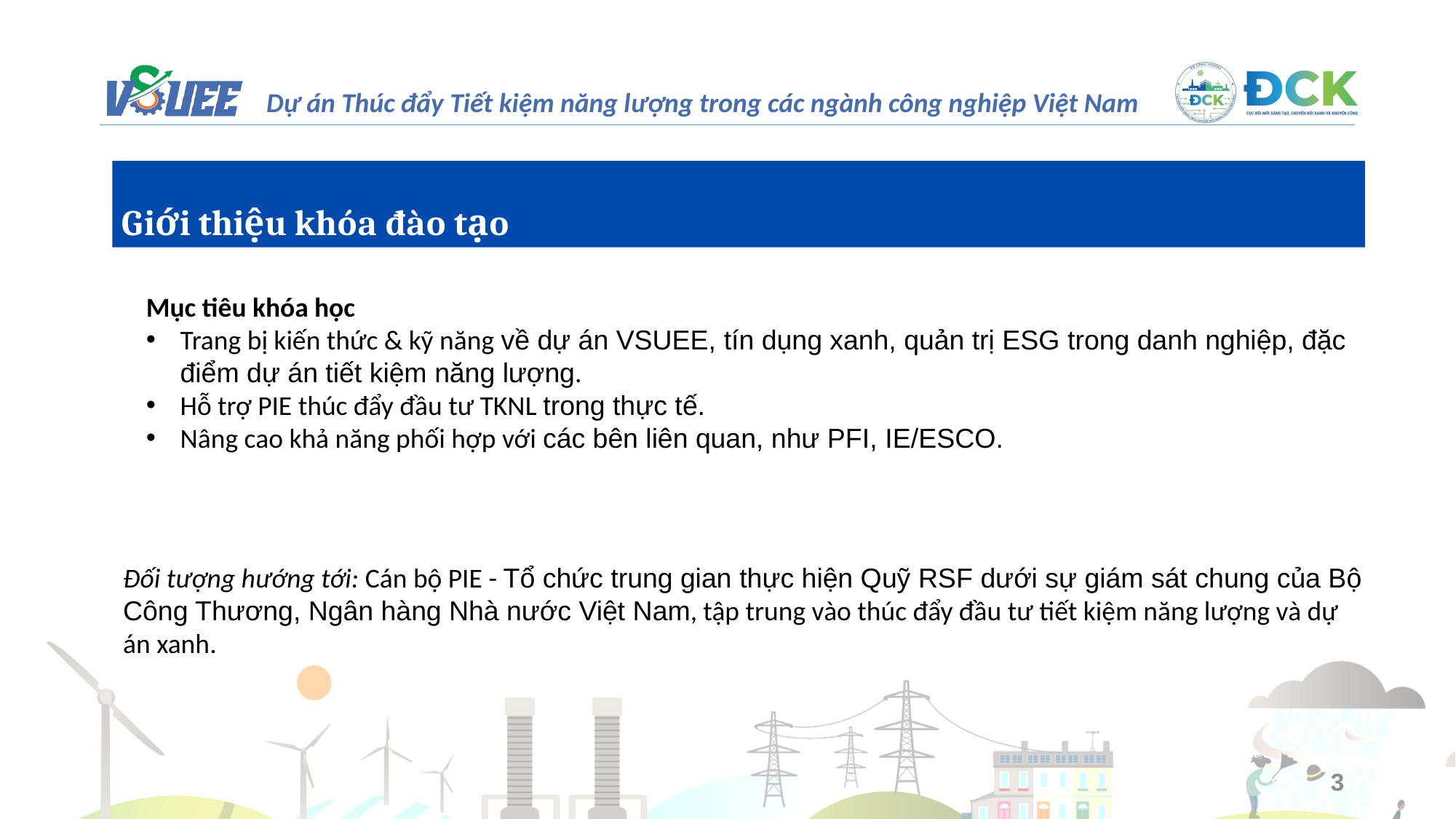

Giới thiệu khóa đào tạo

Mục tiêu khóa học
Trang bị kiến thức & kỹ năng về dự án VSUEE, tín dụng xanh, quản trị ESG trong danh nghiệp, đặc điểm dự án tiết kiệm năng lượng.
Hỗ trợ PIE thúc đẩy đầu tư TKNL trong thực tế.
Nâng cao khả năng phối hợp với các bên liên quan, như PFI, IE/ESCO.

Đối tượng hướng tới: Cán bộ PIE - Tổ chức trung gian thực hiện Quỹ RSF dưới sự giám sát chung của Bộ Công Thương, Ngân hàng Nhà nước Việt Nam, tập trung vào thúc đẩy đầu tư tiết kiệm năng lượng và dự án xanh.
3